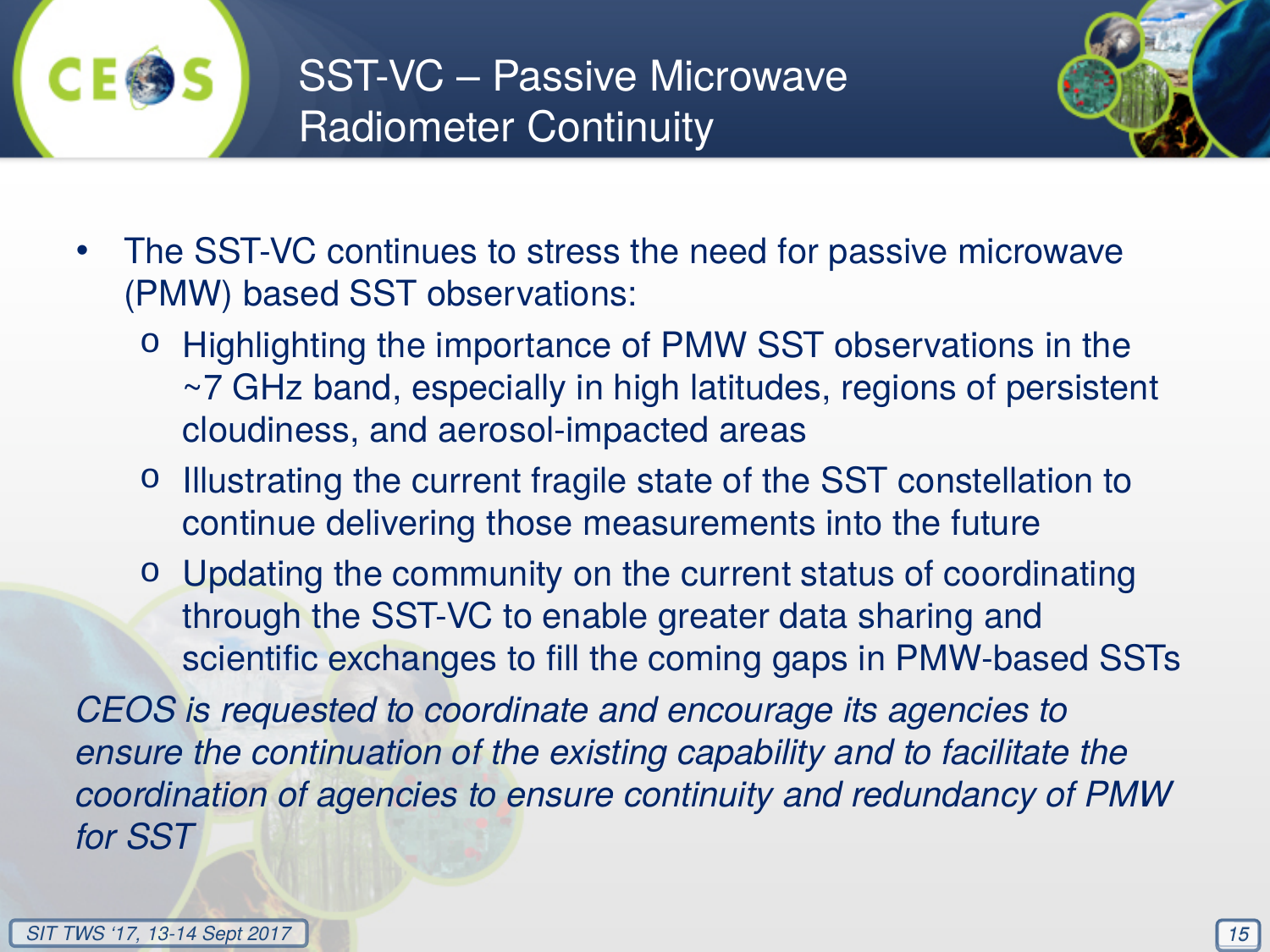

SST-VC – Passive Microwave Radiometer Continuity
The SST-VC continues to stress the need for passive microwave (PMW) based SST observations:
Highlighting the importance of PMW SST observations in the
~7 GHz band, especially in high latitudes, regions of persistent cloudiness, and aerosol-impacted areas
Illustrating the current fragile state of the SST constellation to continue delivering those measurements into the future
Updating the community on the current status of coordinating through the SST-VC to enable greater data sharing and scientific exchanges to fill the coming gaps in PMW-based SSTs
CEOS is requested to coordinate and encourage its agencies to ensure the continuation of the existing capability and to facilitate the coordination of agencies to ensure continuity and redundancy of PMW for SST

15
15